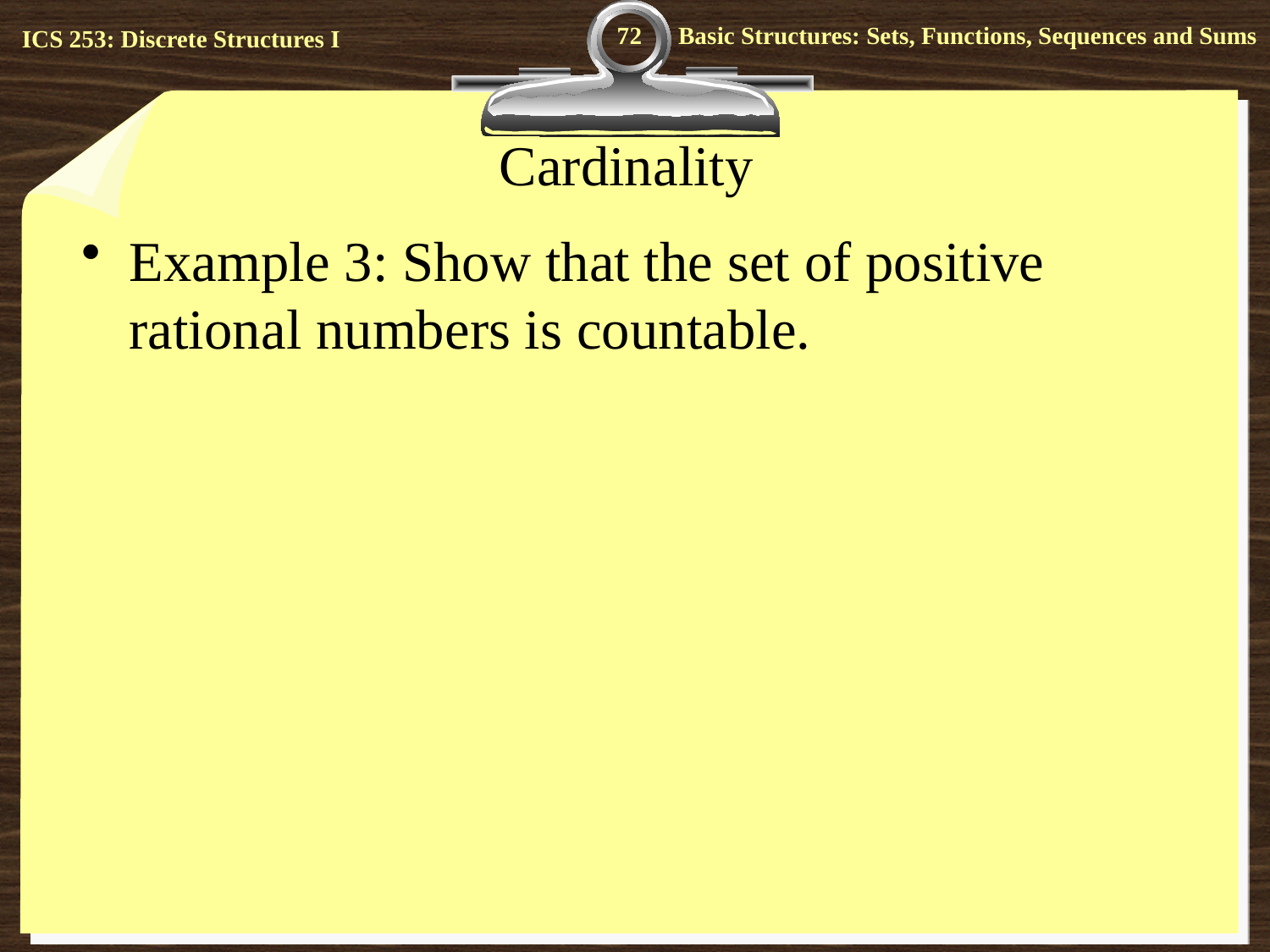

72
# Cardinality
Example 3: Show that the set of positive rational numbers is countable.